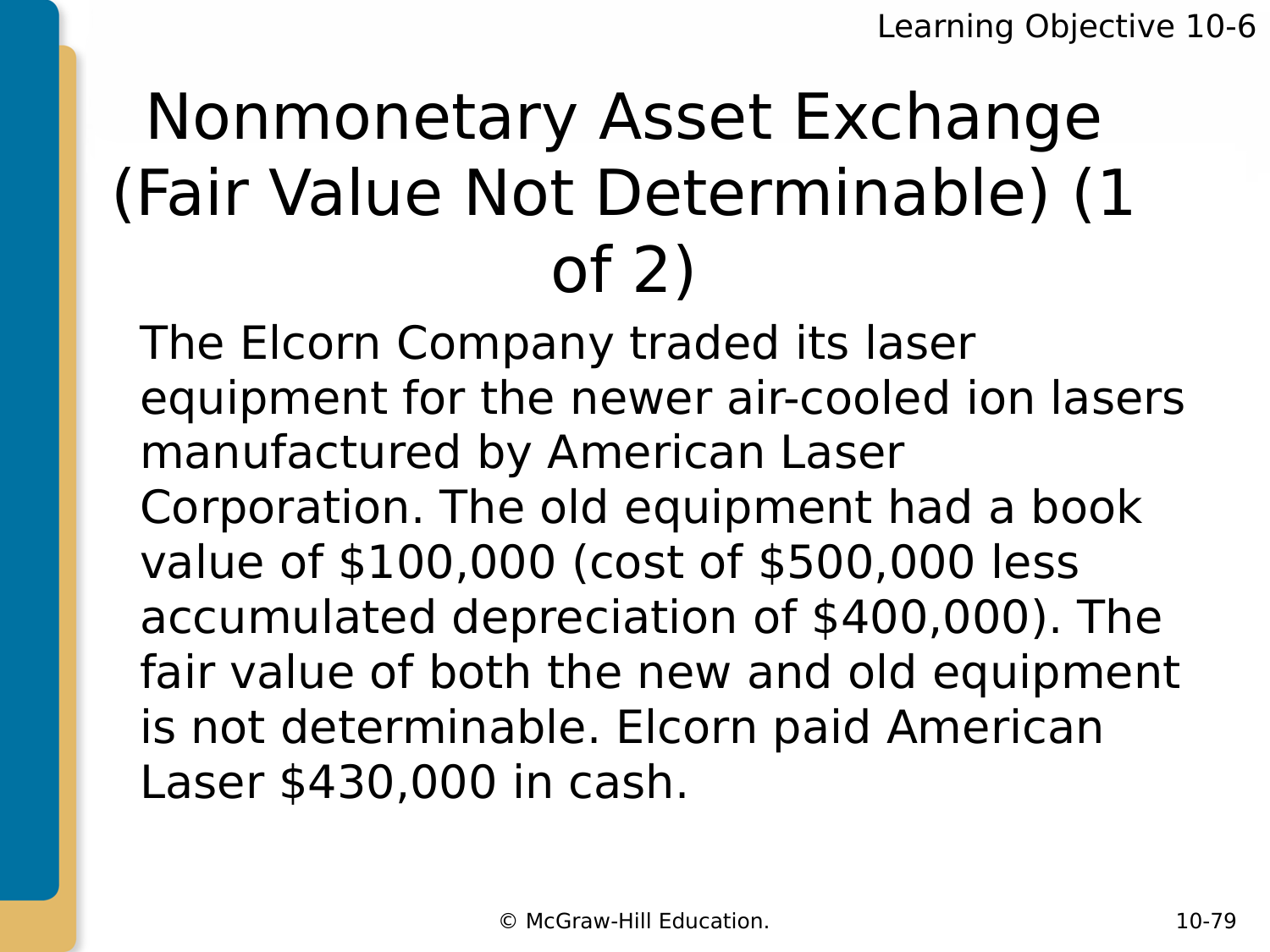

Learning Objective 10-6
# Nonmonetary Asset Exchange (Fair Value Not Determinable) (1 of 2)
The Elcorn Company traded its laser equipment for the newer air-cooled ion lasers manufactured by American Laser Corporation. The old equipment had a book value of $100,000 (cost of $500,000 less accumulated depreciation of $400,000). The fair value of both the new and old equipment is not determinable. Elcorn paid American Laser $430,000 in cash.